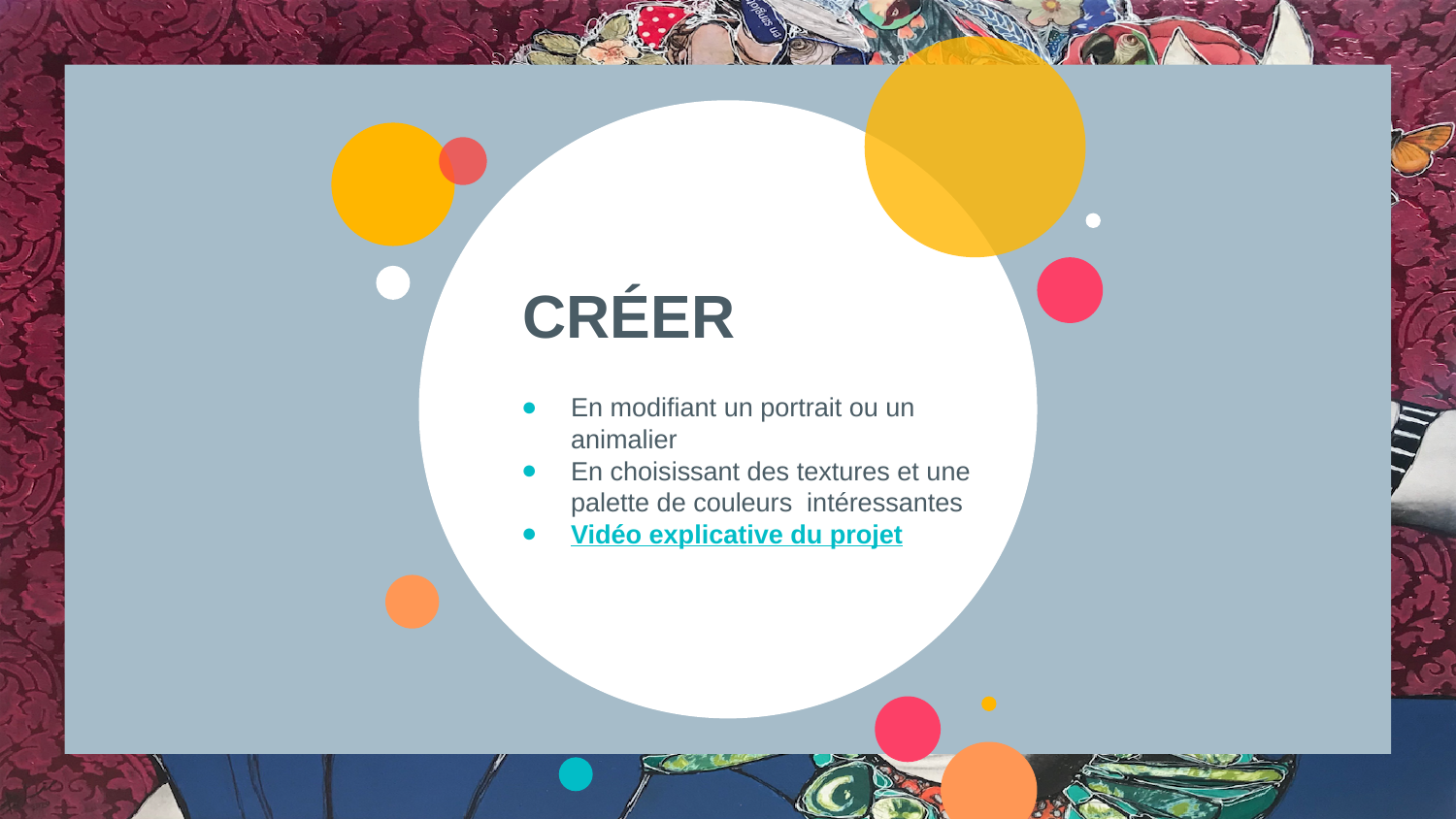

# CRÉER
En modifiant un portrait ou un animalier
En choisissant des textures et une palette de couleurs  intéressantes
Vidéo explicative du projet